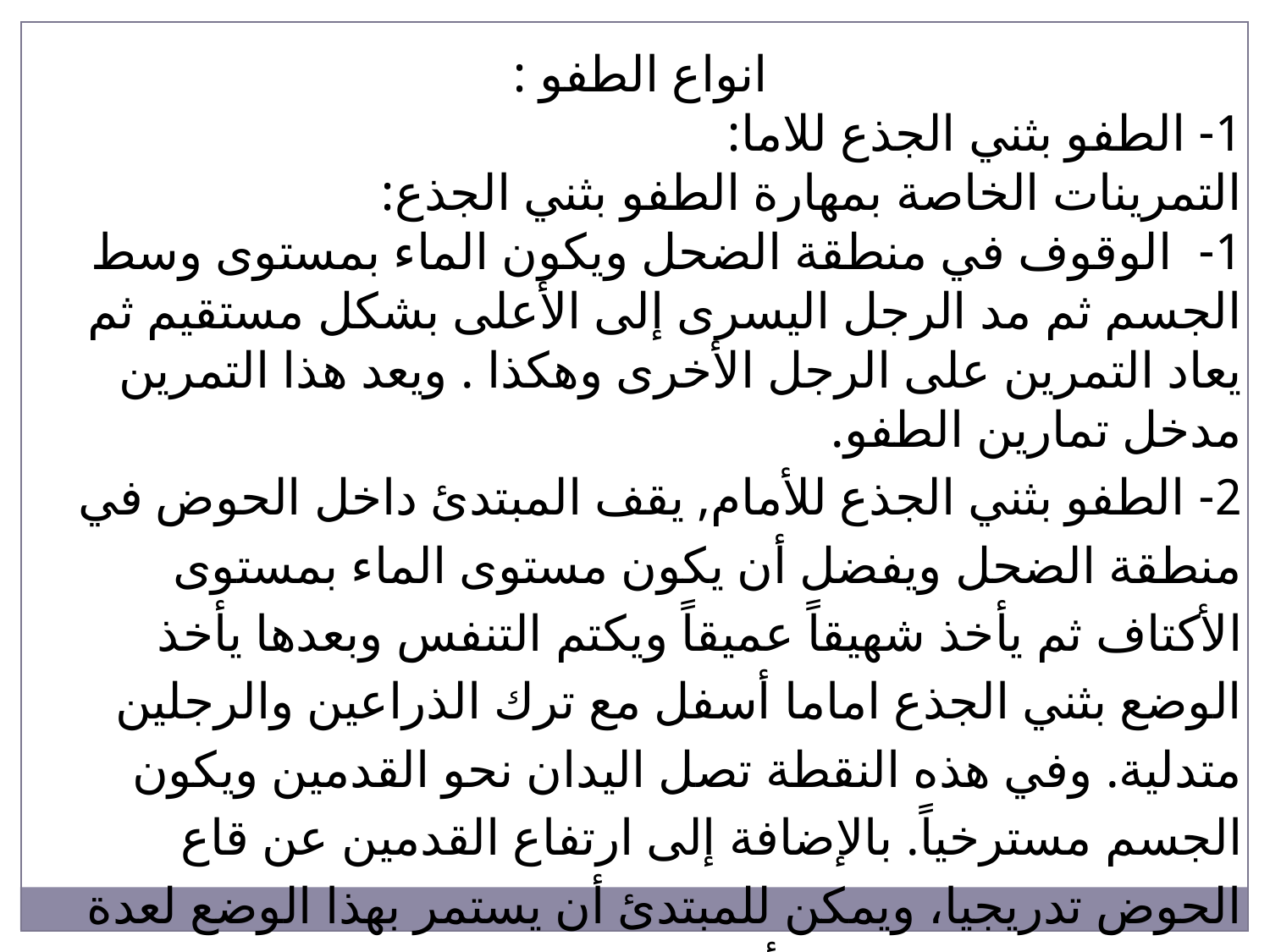

انواع الطفو :
1- الطفو بثني الجذع للاما:
التمرينات الخاصة بمهارة الطفو بثني الجذع:
1-  الوقوف في منطقة الضحل ويكون الماء بمستوى وسط الجسم ثم مد الرجل اليسرى إلى الأعلى بشكل مستقيم ثم يعاد التمرين على الرجل الأخرى وهكذا . ويعد هذا التمرين مدخل تمارين الطفو.
2- الطفو بثني الجذع للأمام, يقف المبتدئ داخل الحوض في منطقة الضحل ويفضل أن يكون مستوى الماء بمستوى الأكتاف ثم يأخذ شهيقاً عميقاً ويكتم التنفس وبعدها يأخذ الوضع بثني الجذع اماما أسفل مع ترك الذراعين والرجلين متدلية. وفي هذه النقطة تصل اليدان نحو القدمين ويكون الجسم مسترخياً. بالإضافة إلى ارتفاع القدمين عن قاع الحوض تدريجيا، ويمكن للمبتدئ أن يستمر بهذا الوضع لعدة ثواني ومن المستحسن أن يقوم المبتدئ بالعد من
(1–10).